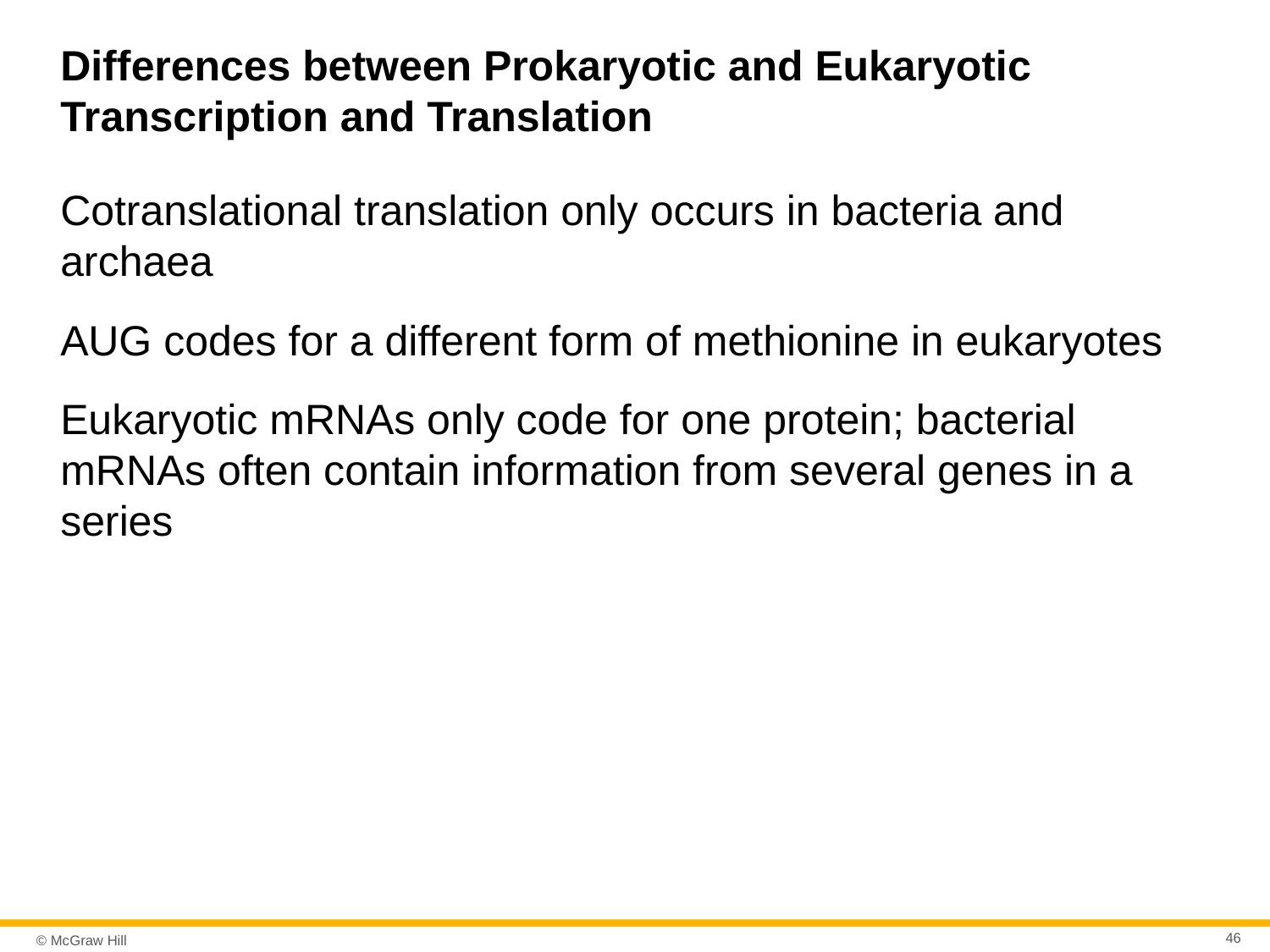

# Differences between Prokaryotic and Eukaryotic Transcription and Translation
Cotranslational translation only occurs in bacteria and archaea
AUG codes for a different form of methionine in eukaryotes
Eukaryotic mRNAs only code for one protein; bacterial mRNAs often contain information from several genes in a series